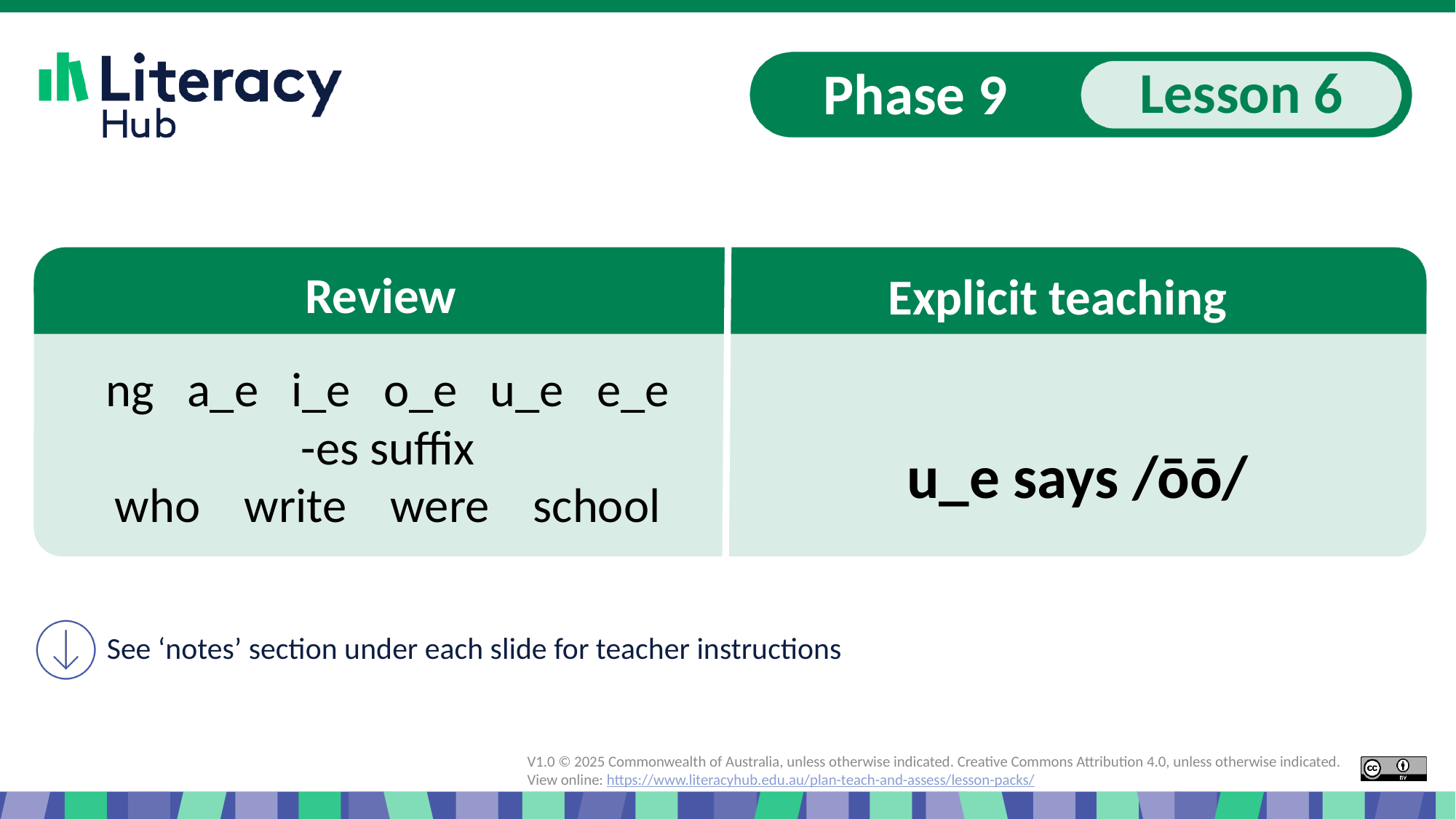

# Slide 1 Start of presentation, a_e says /ā/
ng   a_e   i_e   o_e   u_e   e_e
-es suffix
who    write    were    school

u_e says /ōō/